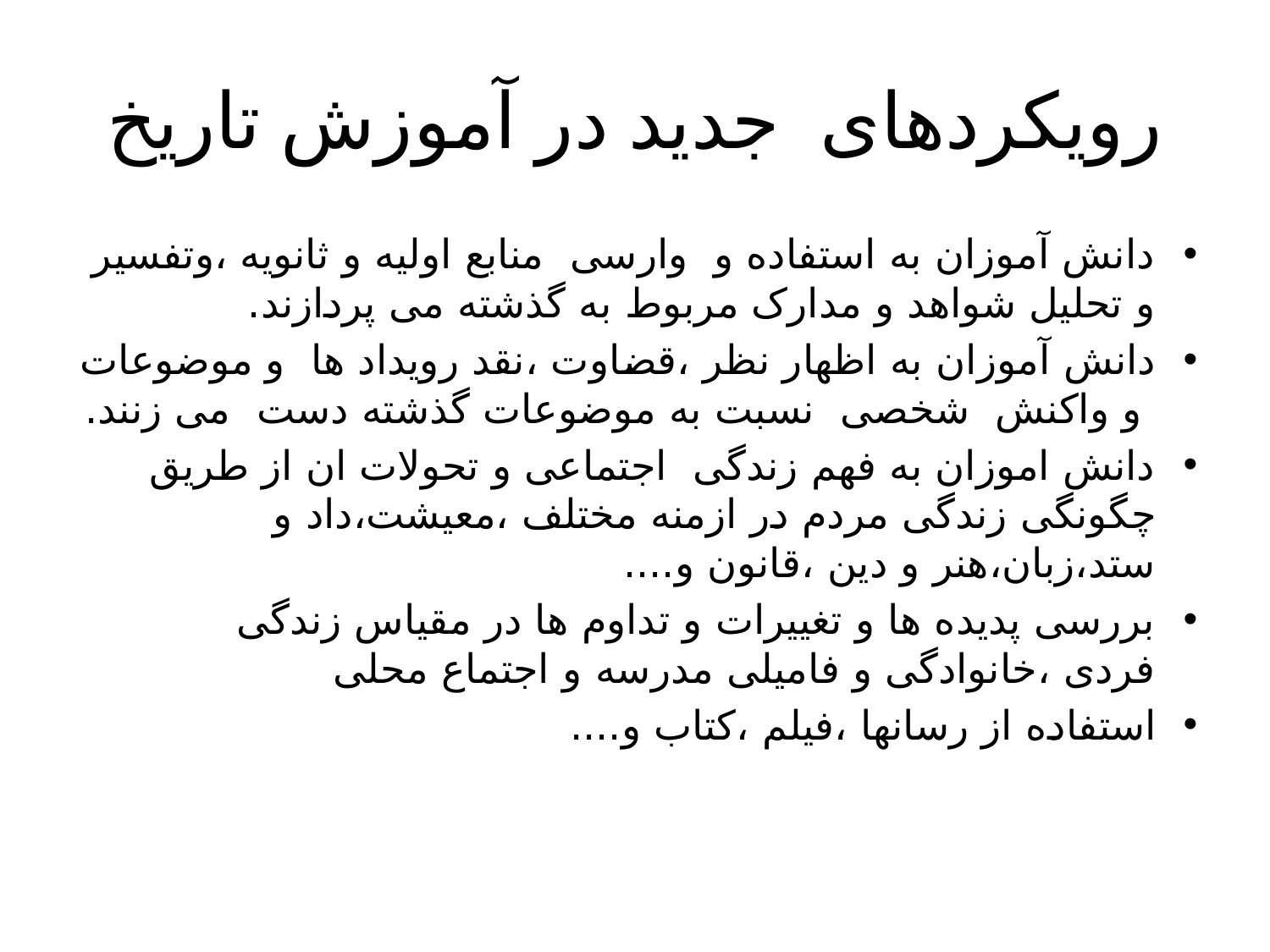

# رویکردهای  جدید در آموزش تاریخ
دانش آموزان به استفاده و  وارسی  منابع اولیه و ثانویه ،وتفسیر و تحلیل شواهد و مدارک مربوط به گذشته می پردازند.
دانش آموزان به اظهار نظر ،قضاوت ،نقد رویداد ها  و موضوعات  و واکنش  شخصی  نسبت به موضوعات گذشته دست  می زنند.
دانش اموزان به فهم زندگی  اجتماعی و تحولات ان از طریق چگونگی زندگی مردم در ازمنه مختلف ،معیشت،داد و ستد،زبان،هنر و دین ،قانون و....
بررسی پدیده ها و تغییرات و تداوم ها در مقیاس زندگی فردی ،خانوادگی و فامیلی مدرسه و اجتماع محلی
استفاده از رسانها ،فیلم ،کتاب و....